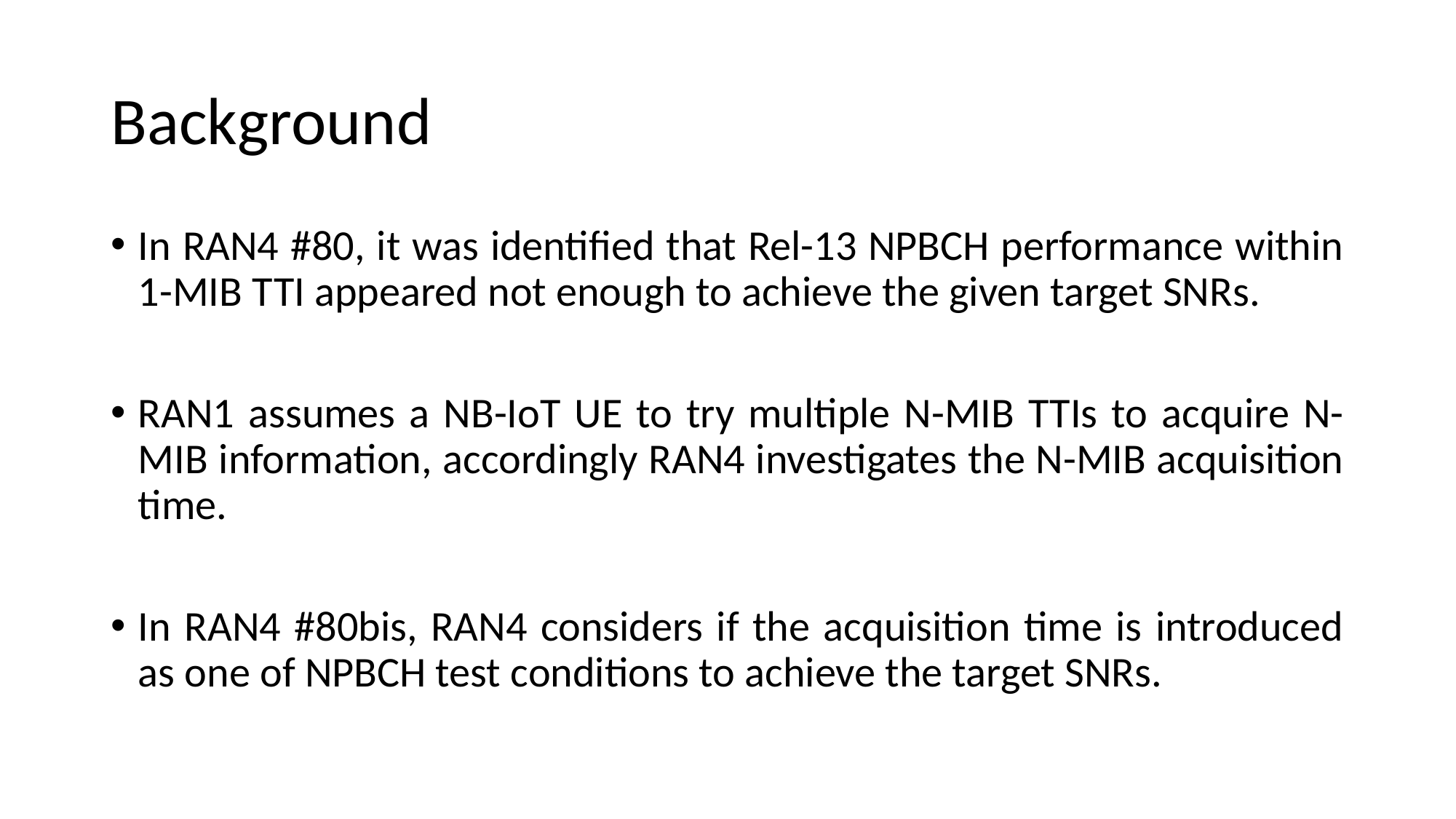

# Background
In RAN4 #80, it was identified that Rel-13 NPBCH performance within 1-MIB TTI appeared not enough to achieve the given target SNRs.

RAN1 assumes a NB-IoT UE to try multiple N-MIB TTIs to acquire N-MIB information, accordingly RAN4 investigates the N-MIB acquisition time.

In RAN4 #80bis, RAN4 considers if the acquisition time is introduced as one of NPBCH test conditions to achieve the target SNRs.